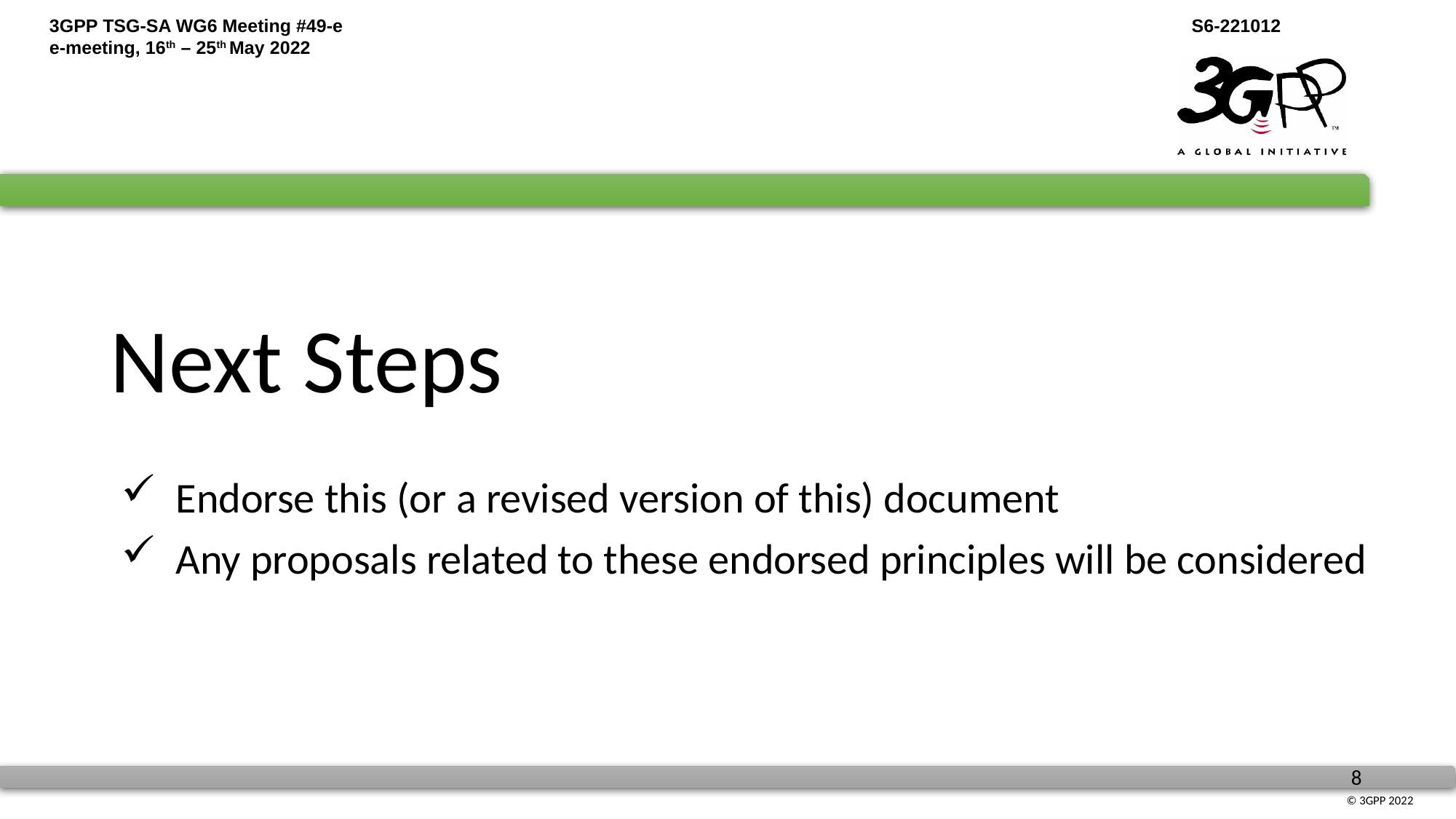

# Next Steps
Endorse this (or a revised version of this) document
Any proposals related to these endorsed principles will be considered